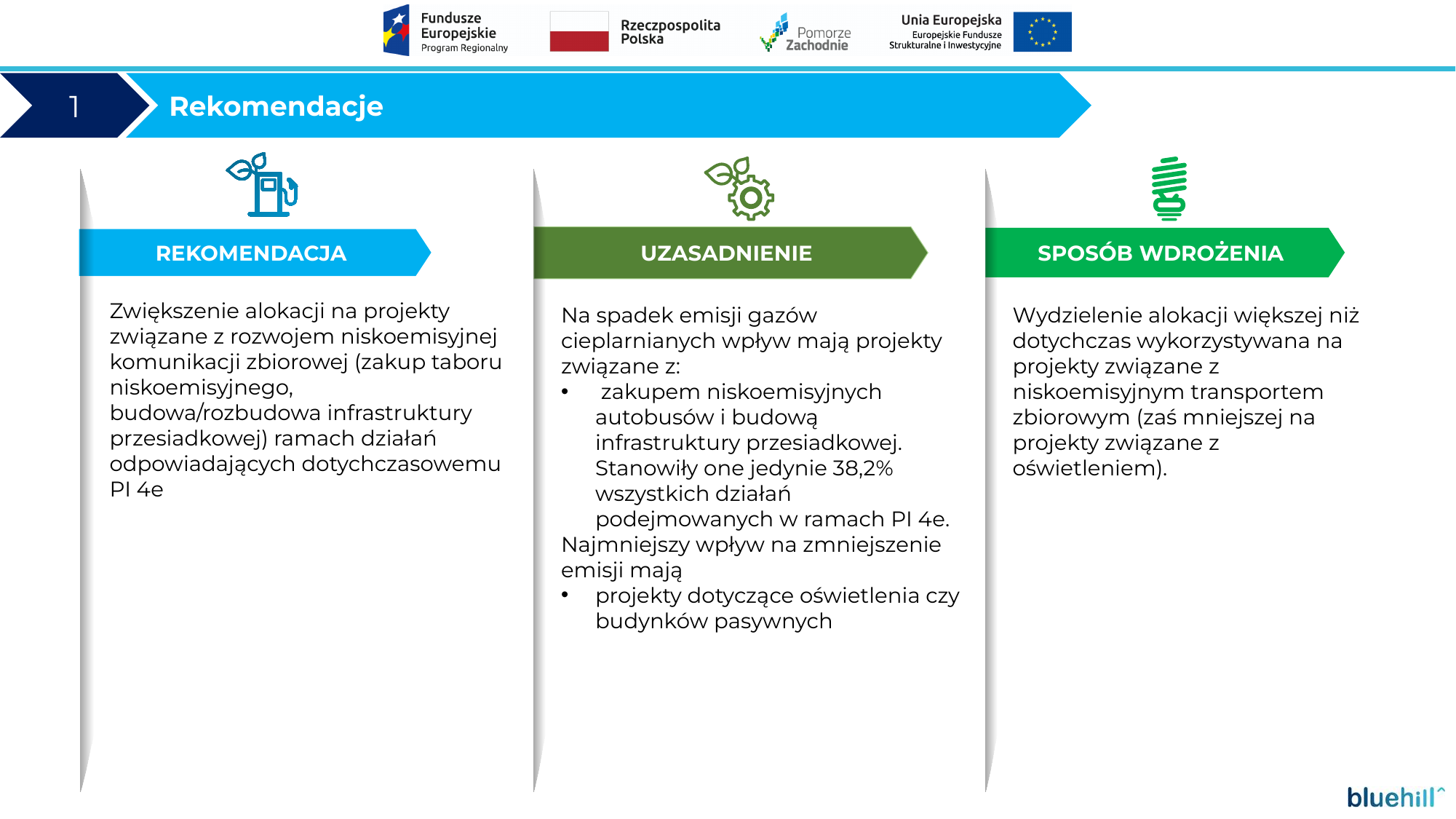

Rekomendacje
1

REKOMENDACJA

UZASADNIENIE

SPOSÓB WDROŻENIA
Zwiększenie alokacji na projekty związane z rozwojem niskoemisyjnej komunikacji zbiorowej (zakup taboru niskoemisyjnego, budowa/rozbudowa infrastruktury przesiadkowej) ramach działań odpowiadających dotychczasowemu PI 4e
Wydzielenie alokacji większej niż dotychczas wykorzystywana na projekty związane z niskoemisyjnym transportem zbiorowym (zaś mniejszej na projekty związane z oświetleniem).
Na spadek emisji gazów cieplarnianych wpływ mają projekty związane z:
 zakupem niskoemisyjnych autobusów i budową infrastruktury przesiadkowej. Stanowiły one jedynie 38,2% wszystkich działań podejmowanych w ramach PI 4e.
Najmniejszy wpływ na zmniejszenie emisji mają
projekty dotyczące oświetlenia czy budynków pasywnych